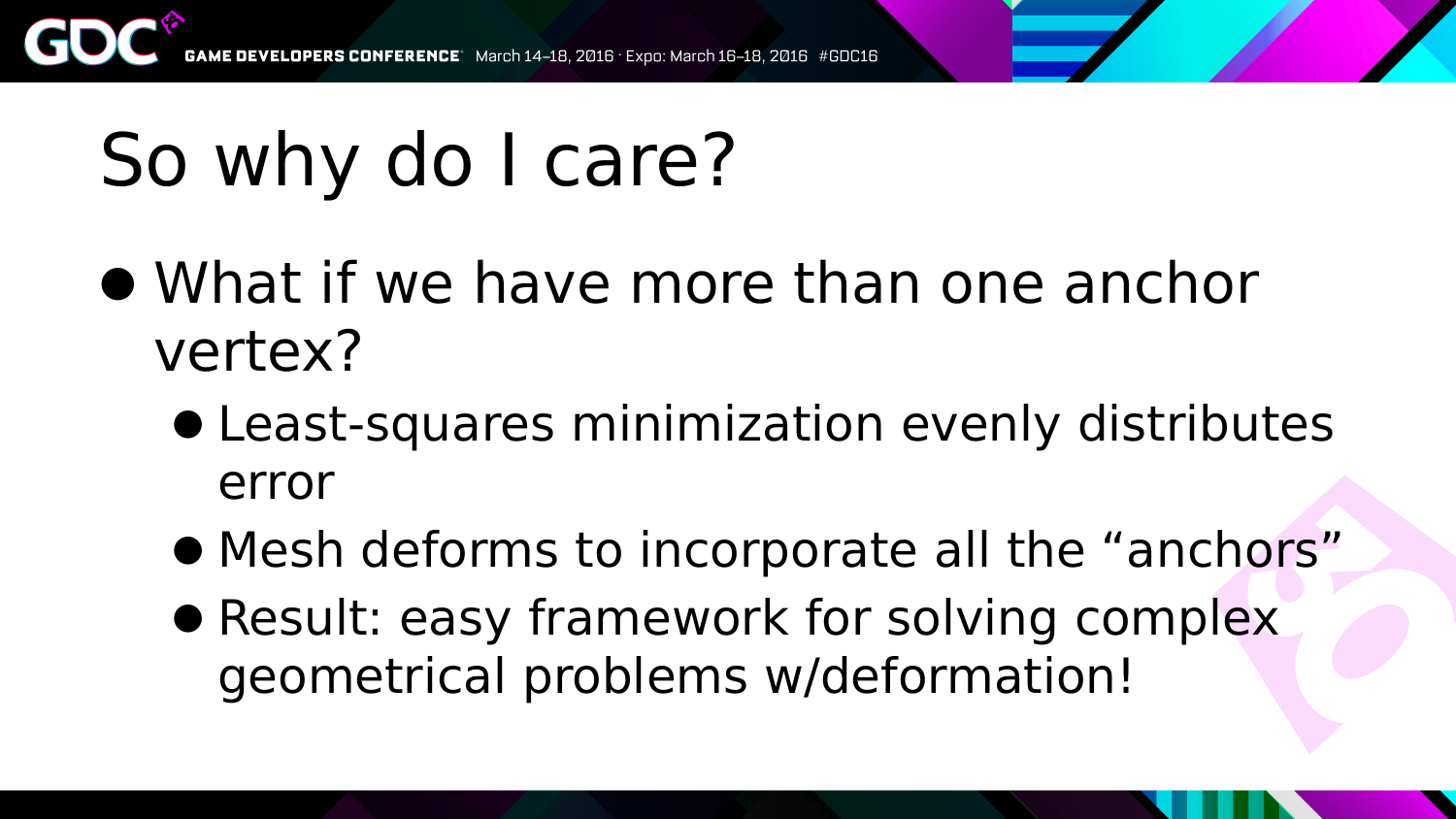

# So why do I care?
What if we have more than one anchor vertex?
Least-squares minimization evenly distributes error
Mesh deforms to incorporate all the “anchors”
Result: easy framework for solving complex geometrical problems w/deformation!